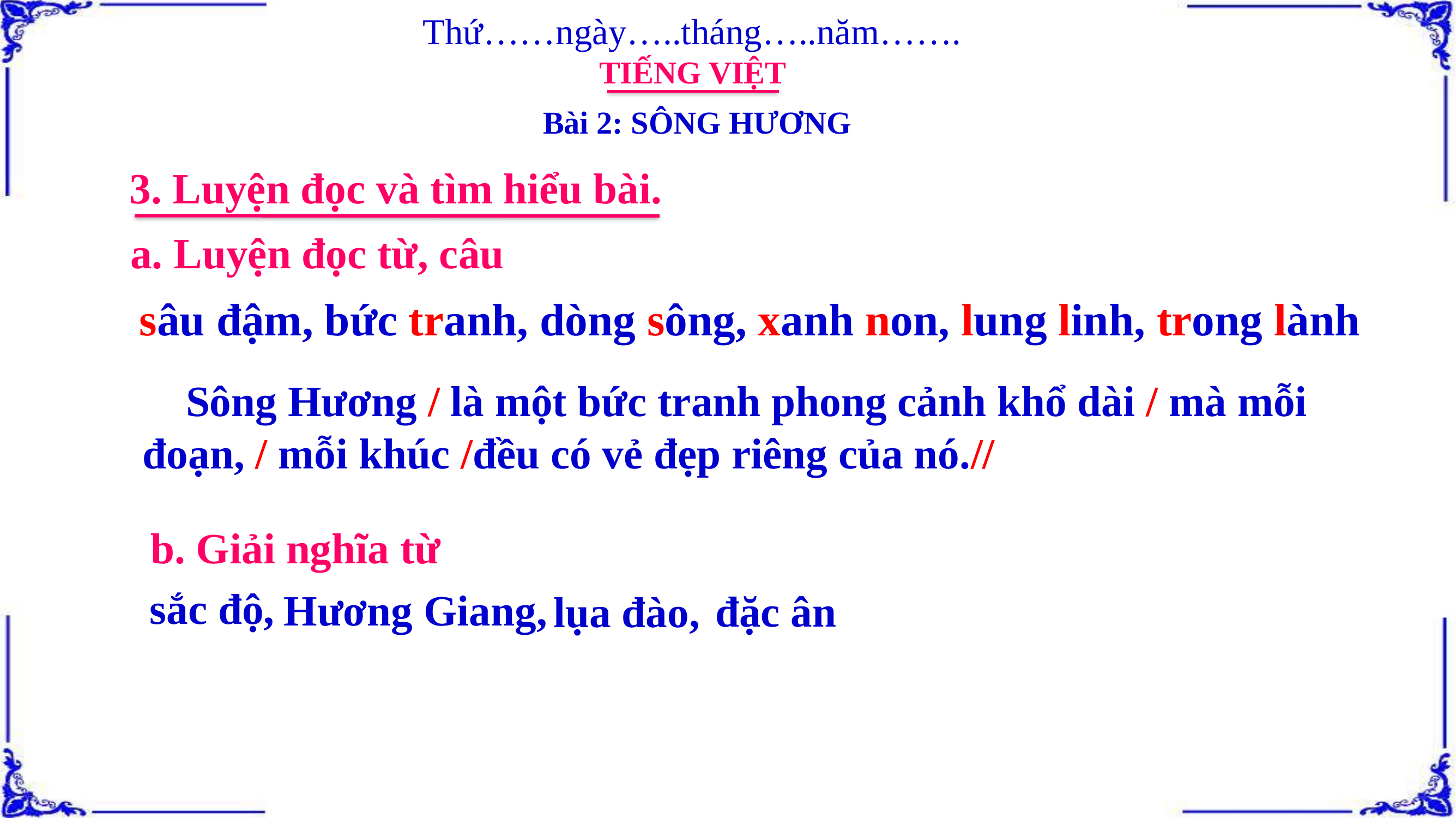

Thứ……ngày…..tháng…..năm…….
TIẾNG VIỆT
Bài 2: SÔNG HƯƠNG
3. Luyện đọc và tìm hiểu bài.
a. Luyện đọc từ, câu
sâu đậm, bức tranh, dòng sông, xanh non, lung linh, trong lành
    Sông Hương / là một bức tranh phong cảnh khổ dài / mà mỗi đoạn, / mỗi khúc /đều có vẻ đẹp riêng của nó.//
b. Giải nghĩa từ
sắc độ,
Hương Giang,
đặc ân
lụa đào,